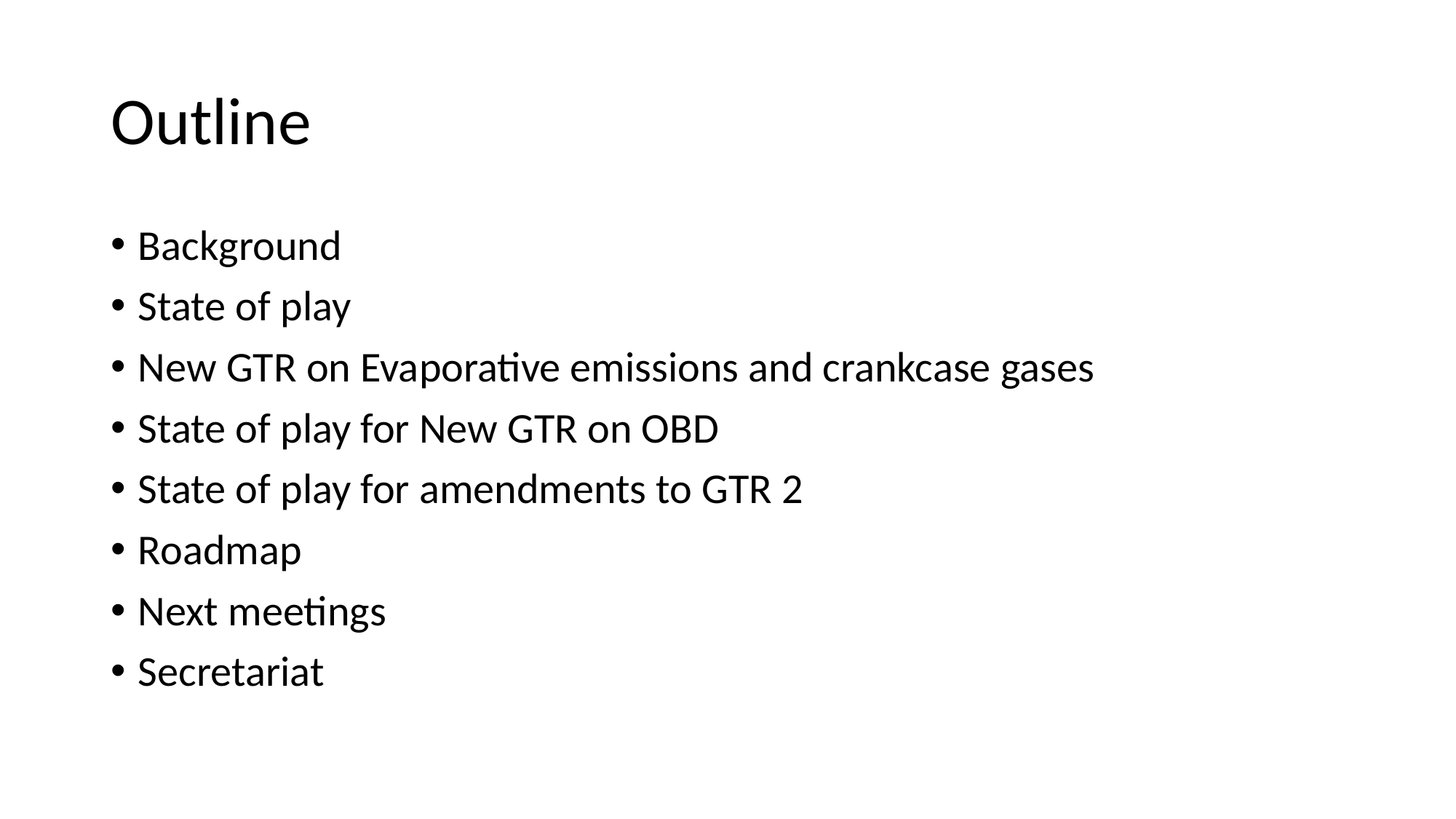

# Outline
Background
State of play
New GTR on Evaporative emissions and crankcase gases
State of play for New GTR on OBD
State of play for amendments to GTR 2
Roadmap
Next meetings
Secretariat